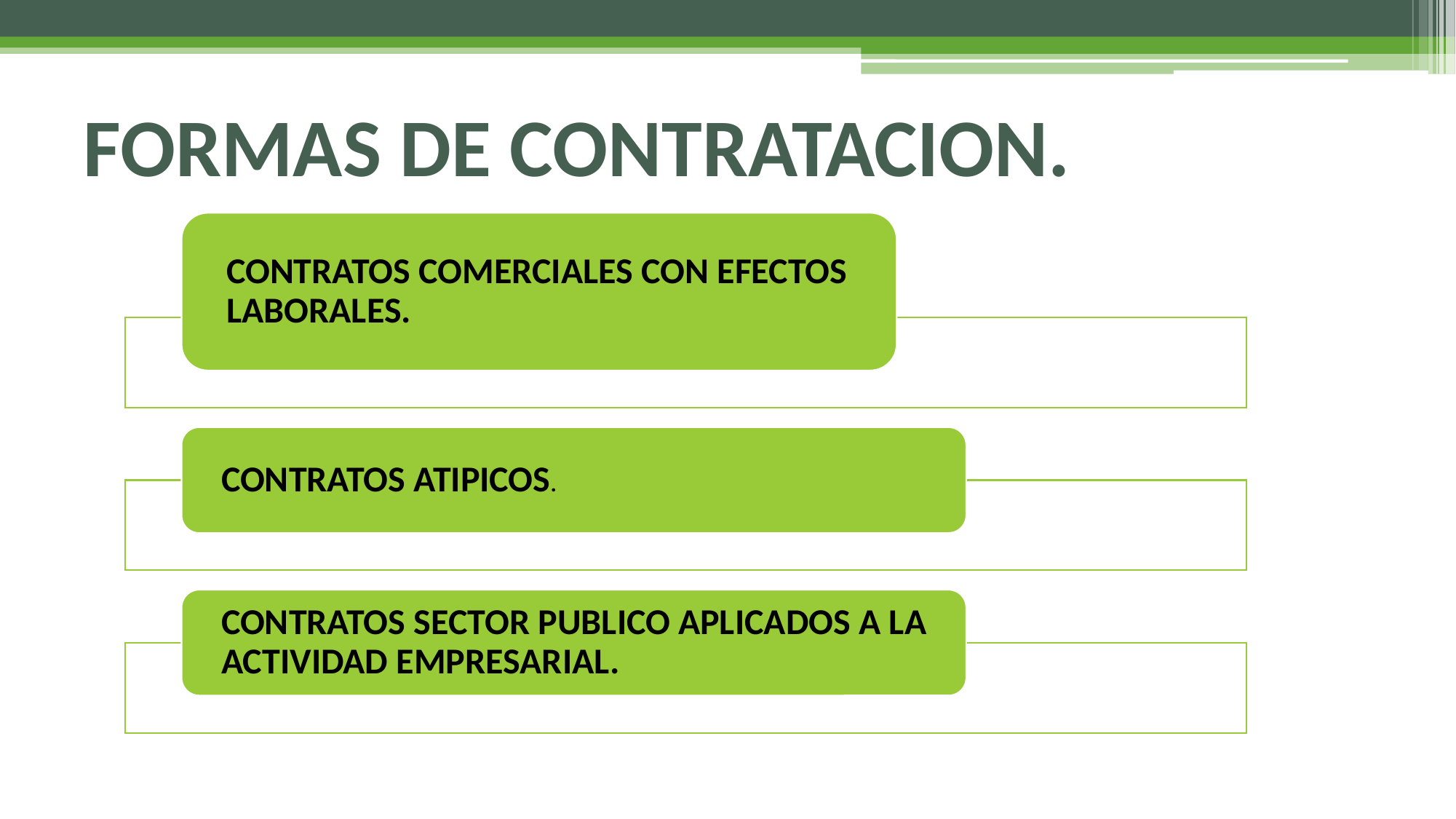

# FORMAS DE CONTRATACION.
CONTRATOS COMERCIALES CON EFECTOS LABORALES.
CONTRATOS ATIPICOS.
CONTRATOS SECTOR PUBLICO APLICADOS A LA ACTIVIDAD EMPRESARIAL.